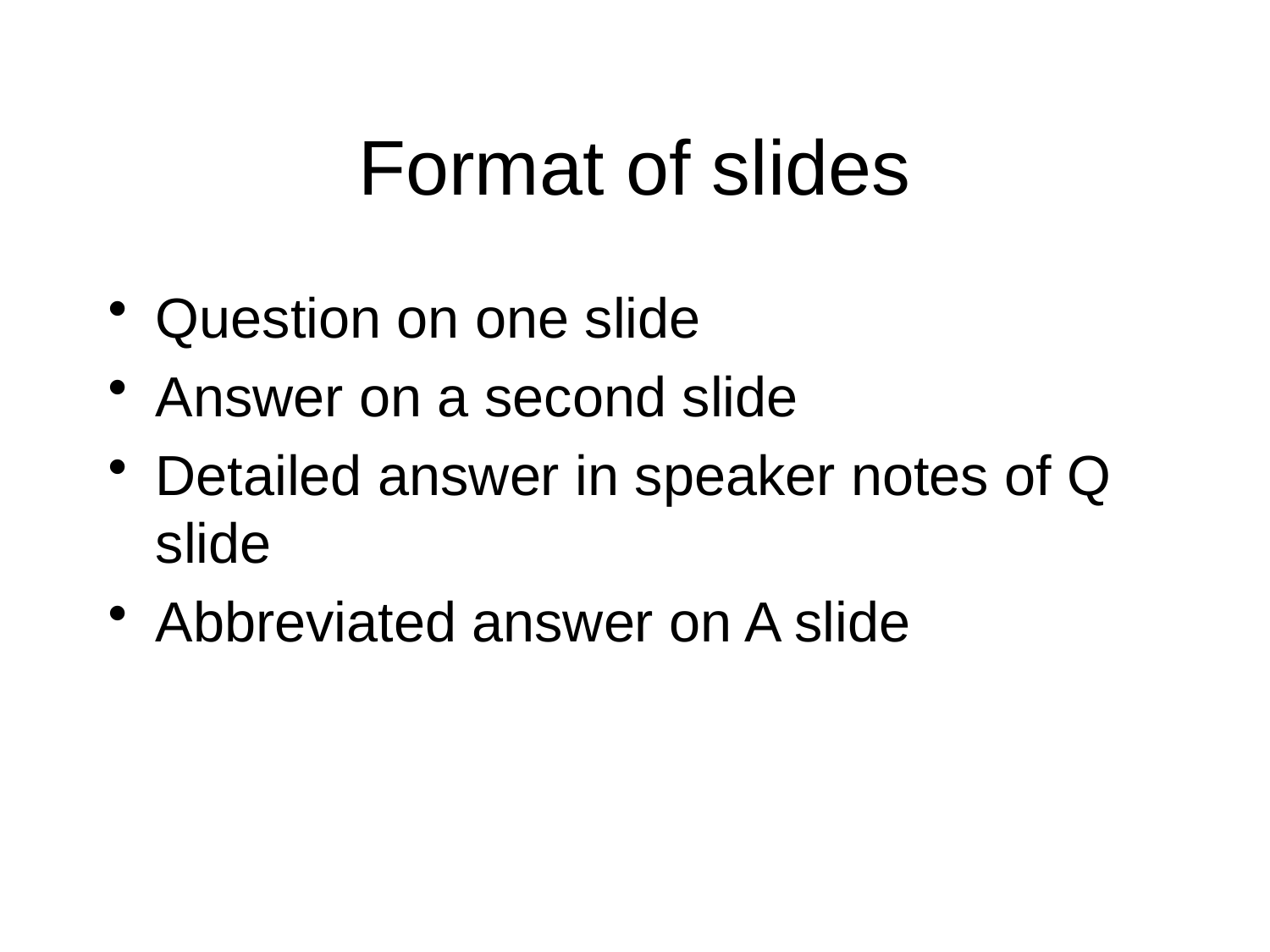

# Format of slides
Question on one slide
Answer on a second slide
Detailed answer in speaker notes of Q slide
Abbreviated answer on A slide